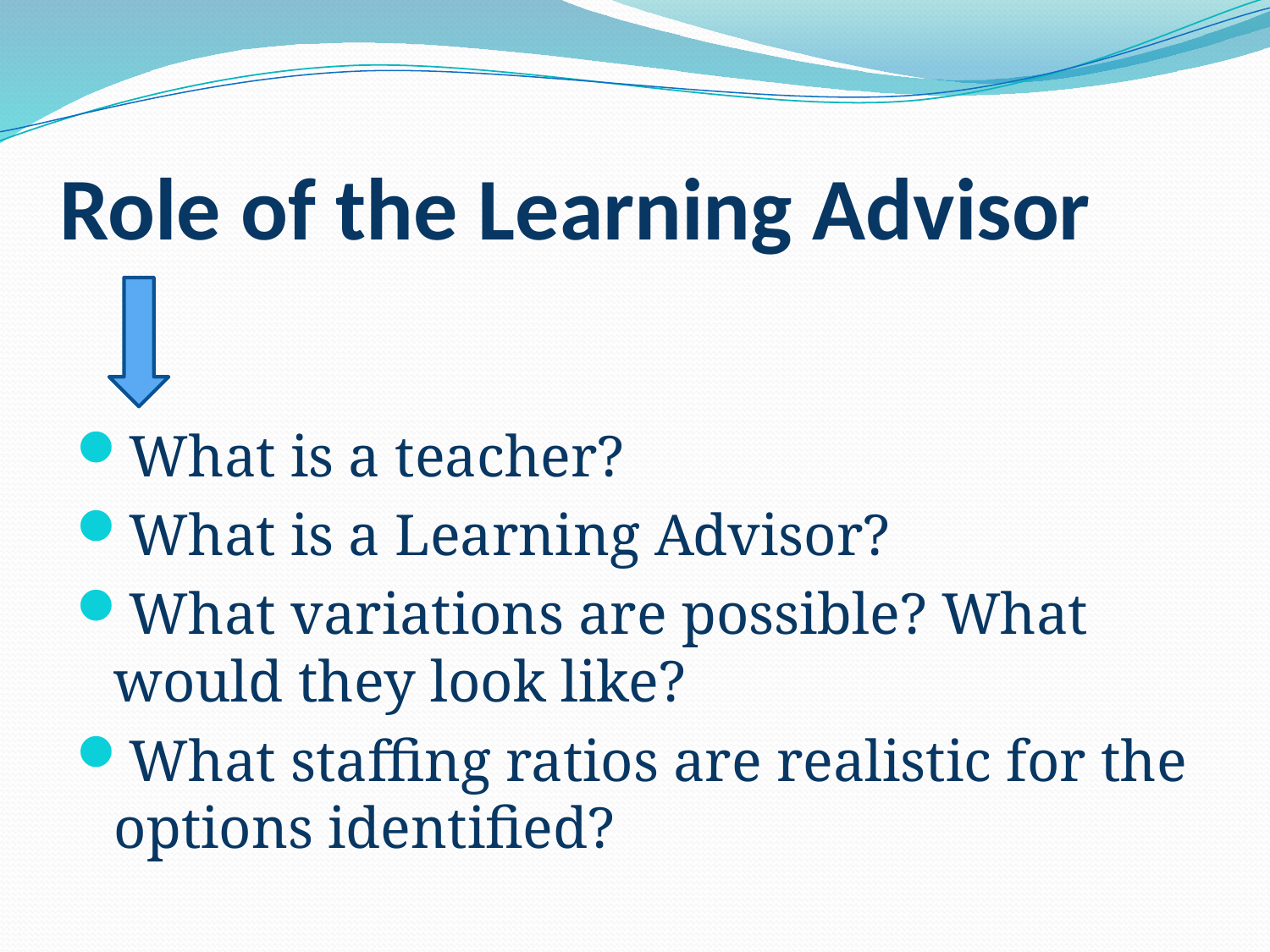

# Role of the Learning Advisor

What is a teacher?
What is a Learning Advisor?
What variations are possible? What would they look like?
What staffing ratios are realistic for the options identified?